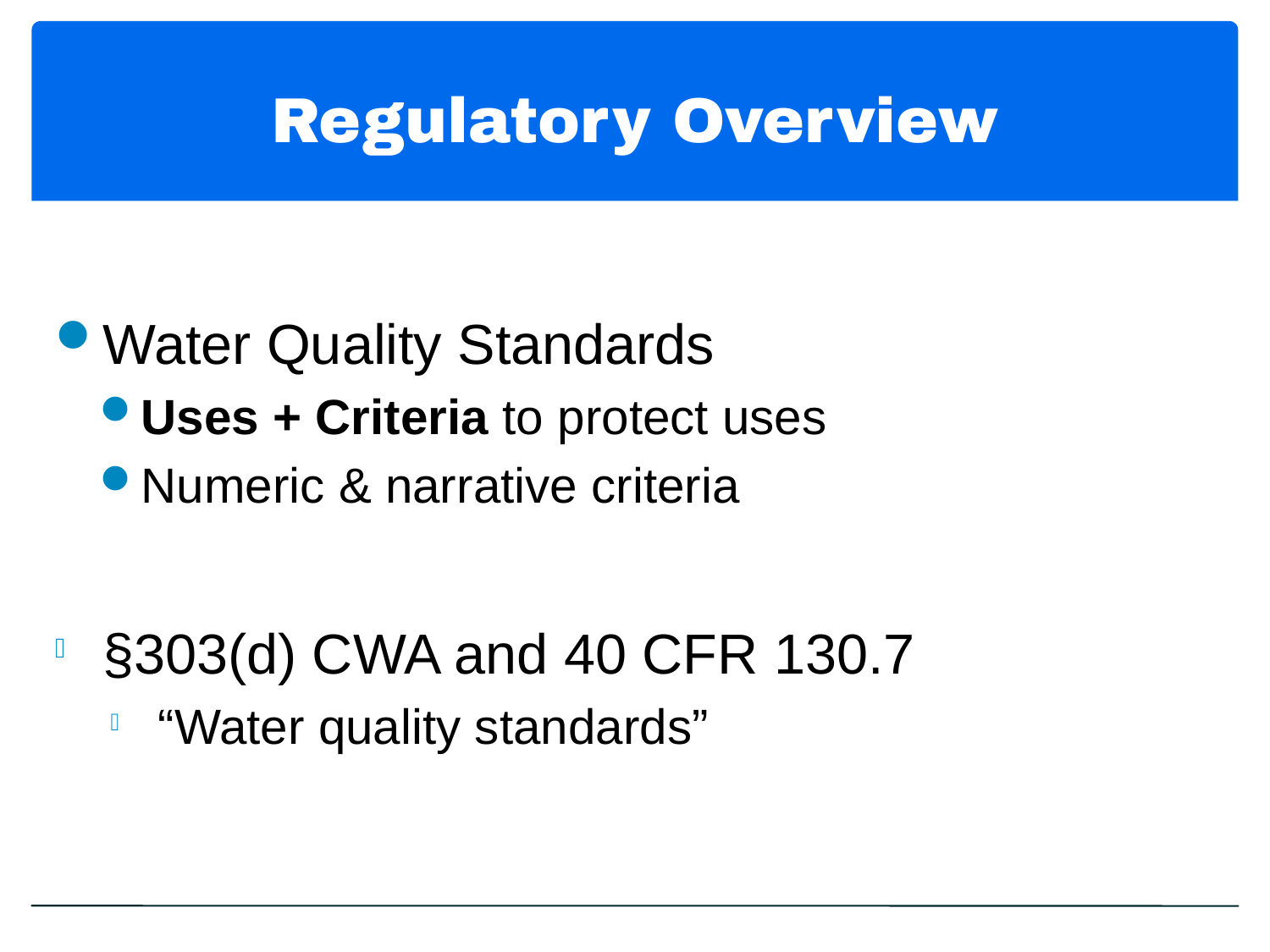

# Regulatory Overview

Water Quality Standards
Uses + Criteria to protect uses
Numeric & narrative criteria

§303(d) CWA and 40 CFR 130.7
“Water quality standards”